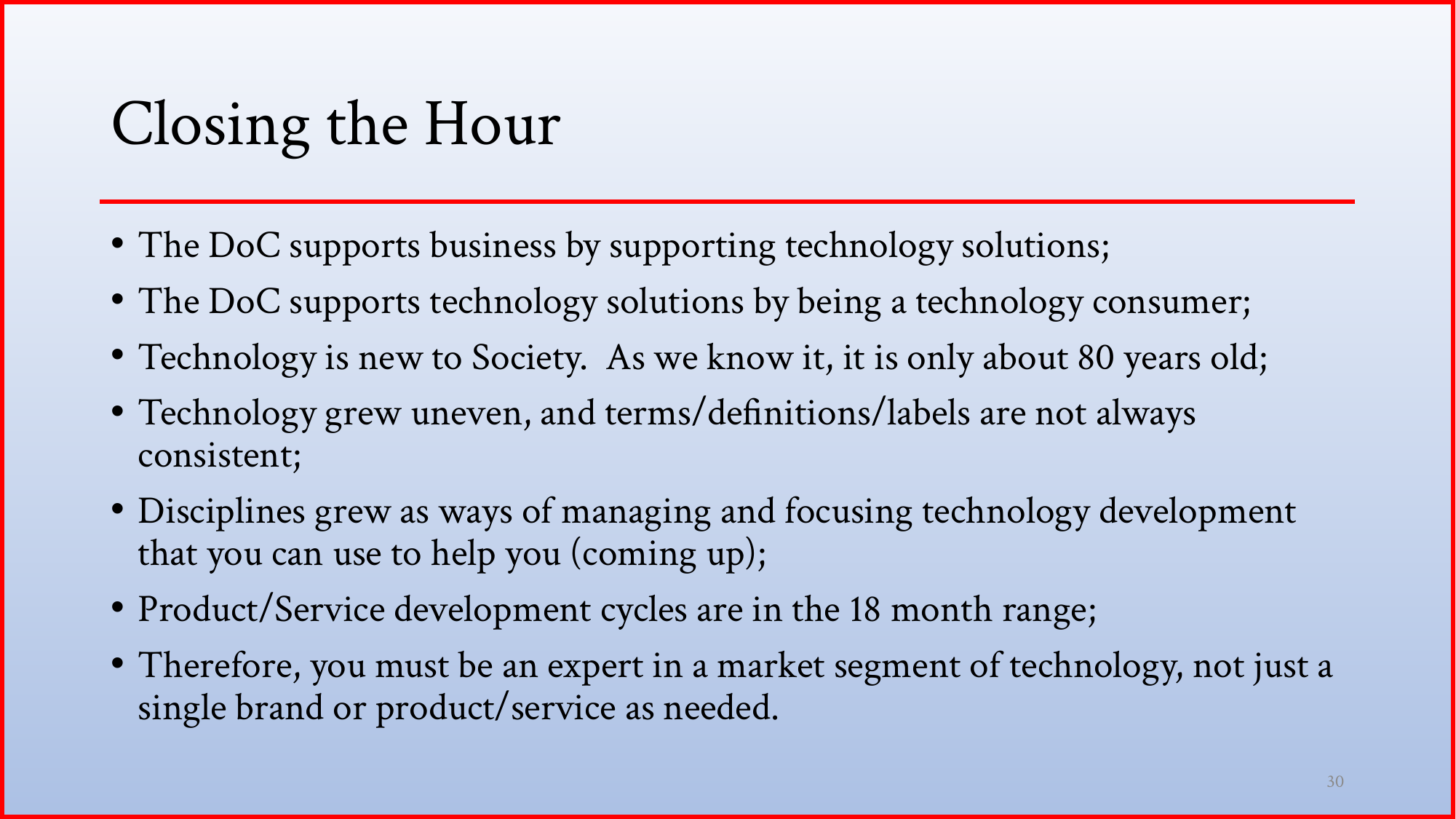

# Closing the Hour
The DoC supports business by supporting technology solutions;
The DoC supports technology solutions by being a technology consumer;
Technology is new to Society.  As we know it, it is only about 80 years old;
Technology grew uneven, and terms/definitions/labels are not always consistent;
Disciplines grew as ways of managing and focusing technology development that you can use to help you (coming up);
Product/Service development cycles are in the 18 month range;
Therefore, you must be an expert in a market segment of technology, not just a single brand or product/service as needed.
30